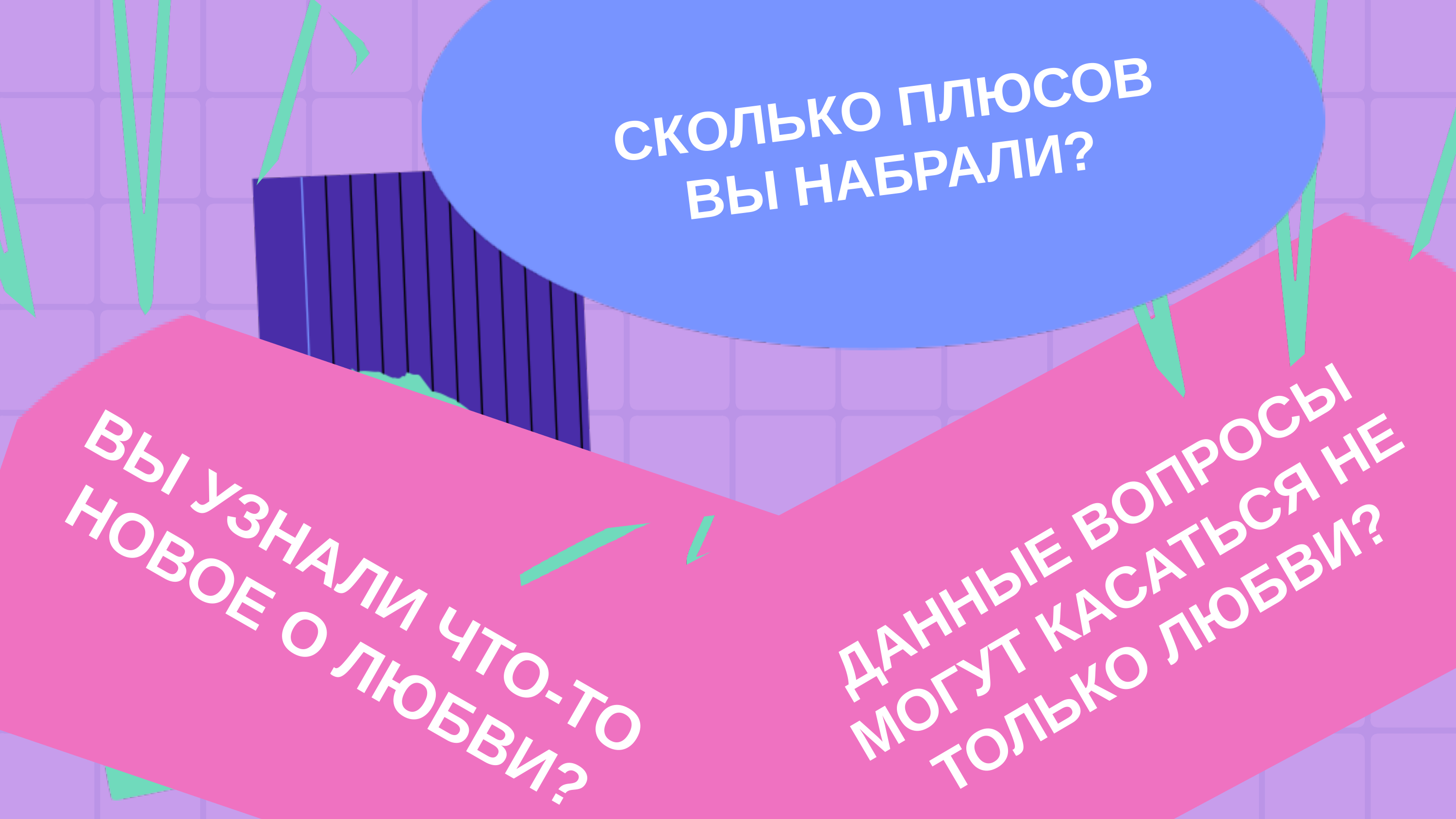

СКОЛЬКО ПЛЮСОВ ВЫ НАБРАЛИ?

ДАННЫЕ ВОПРОСЫ МОГУТ КАСАТЬСЯ НЕ ТОЛЬКО ЛЮБВИ?

ВЫ УЗНАЛИ ЧТО-ТО НОВОЕ О ЛЮБВИ?